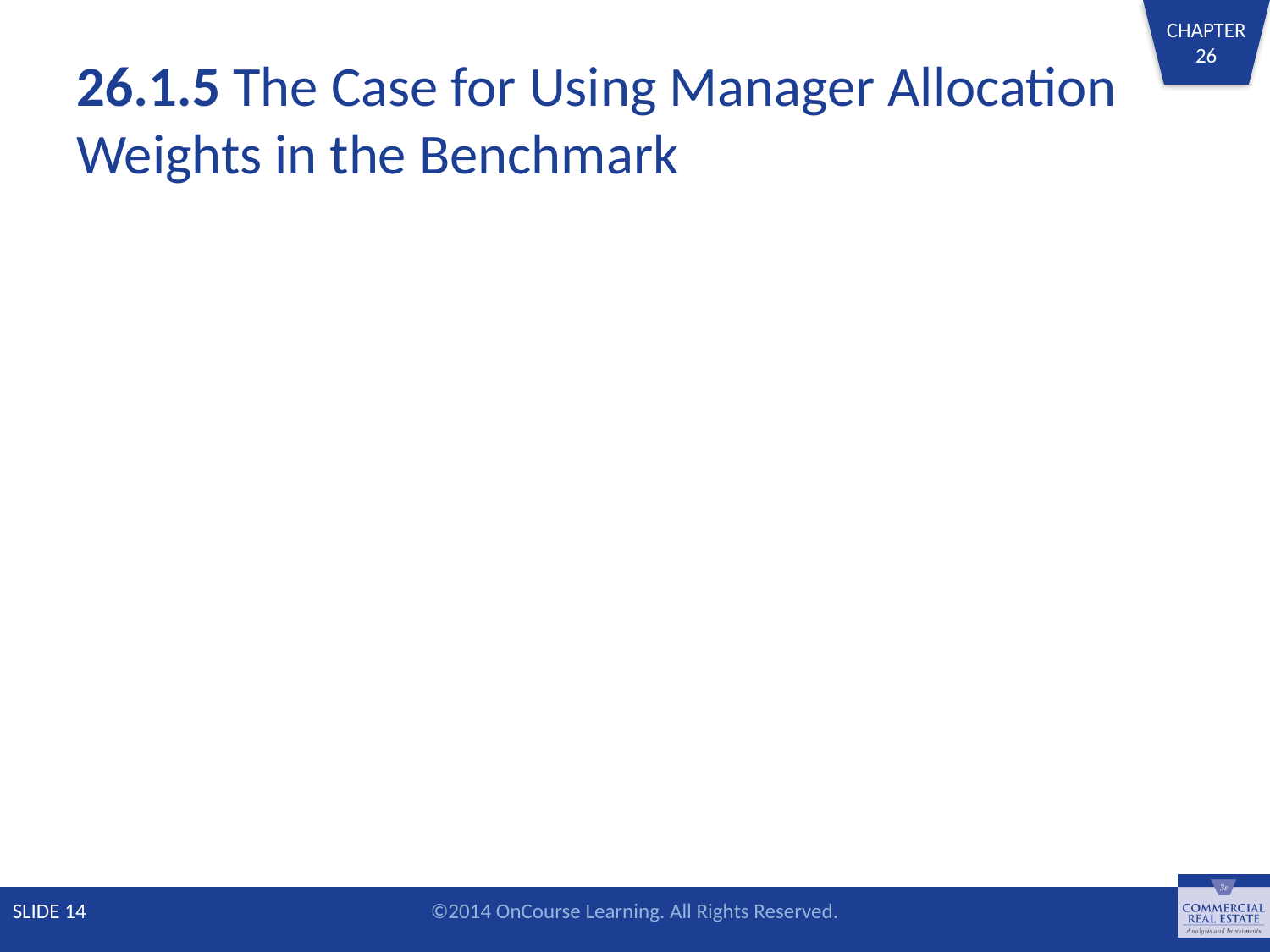

# 26.1.5 The Case for Using Manager Allocation Weights in the Benchmark

SLIDE 14